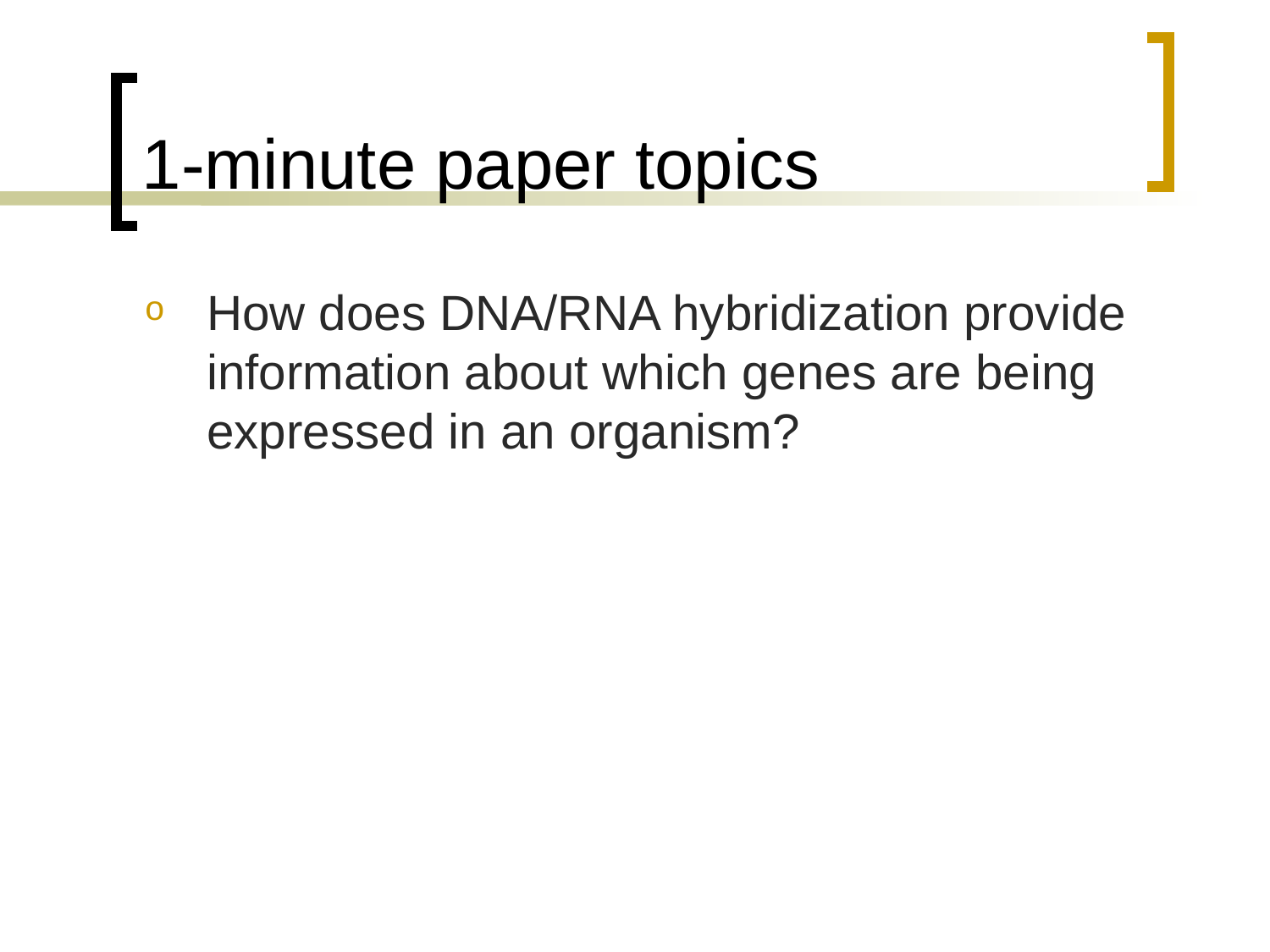

# 1-minute paper topics
How does DNA/RNA hybridization provide information about which genes are being expressed in an organism?